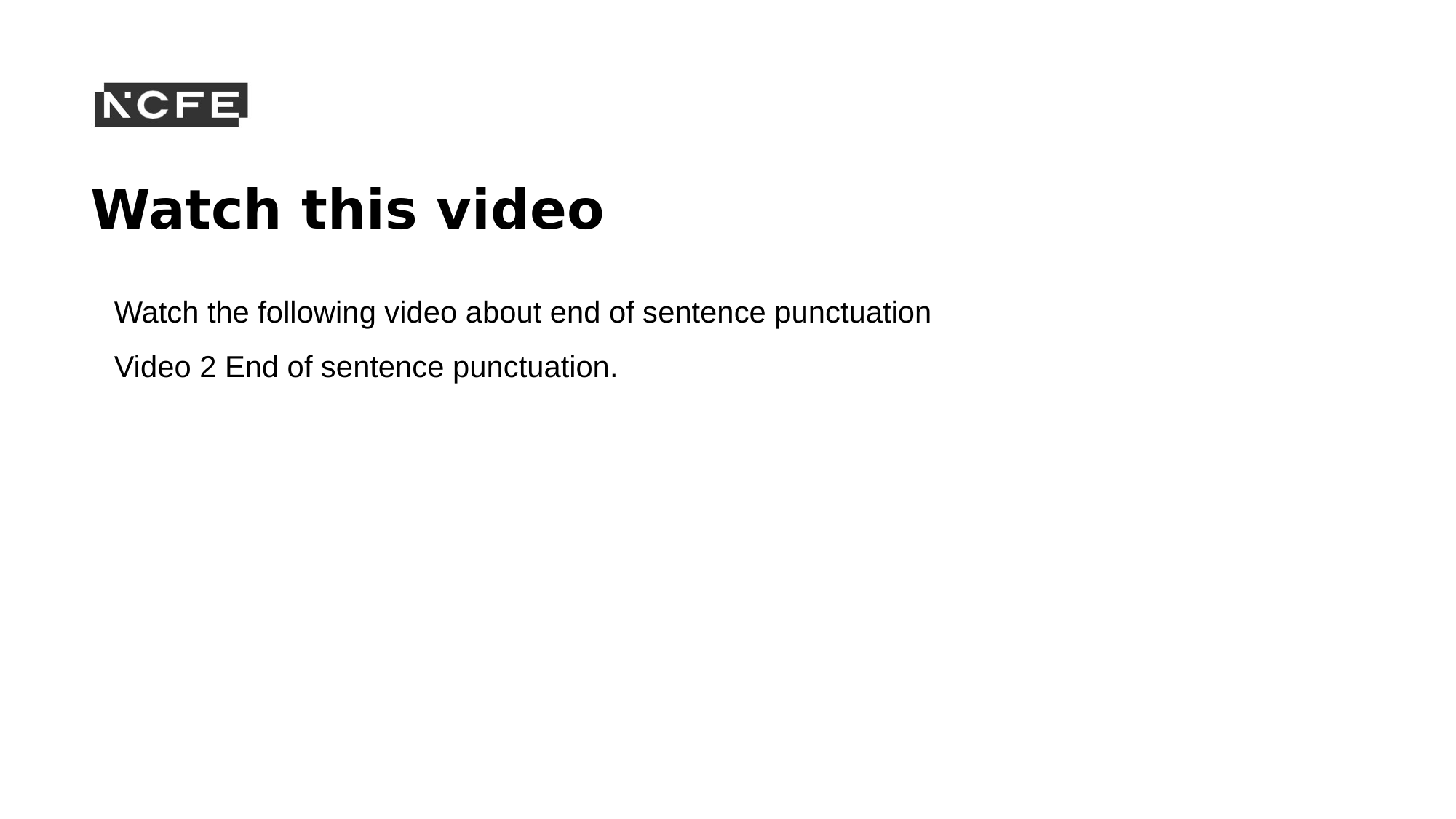

# Watch this video
Watch the following video about end of sentence punctuation
Video 2 End of sentence punctuation.